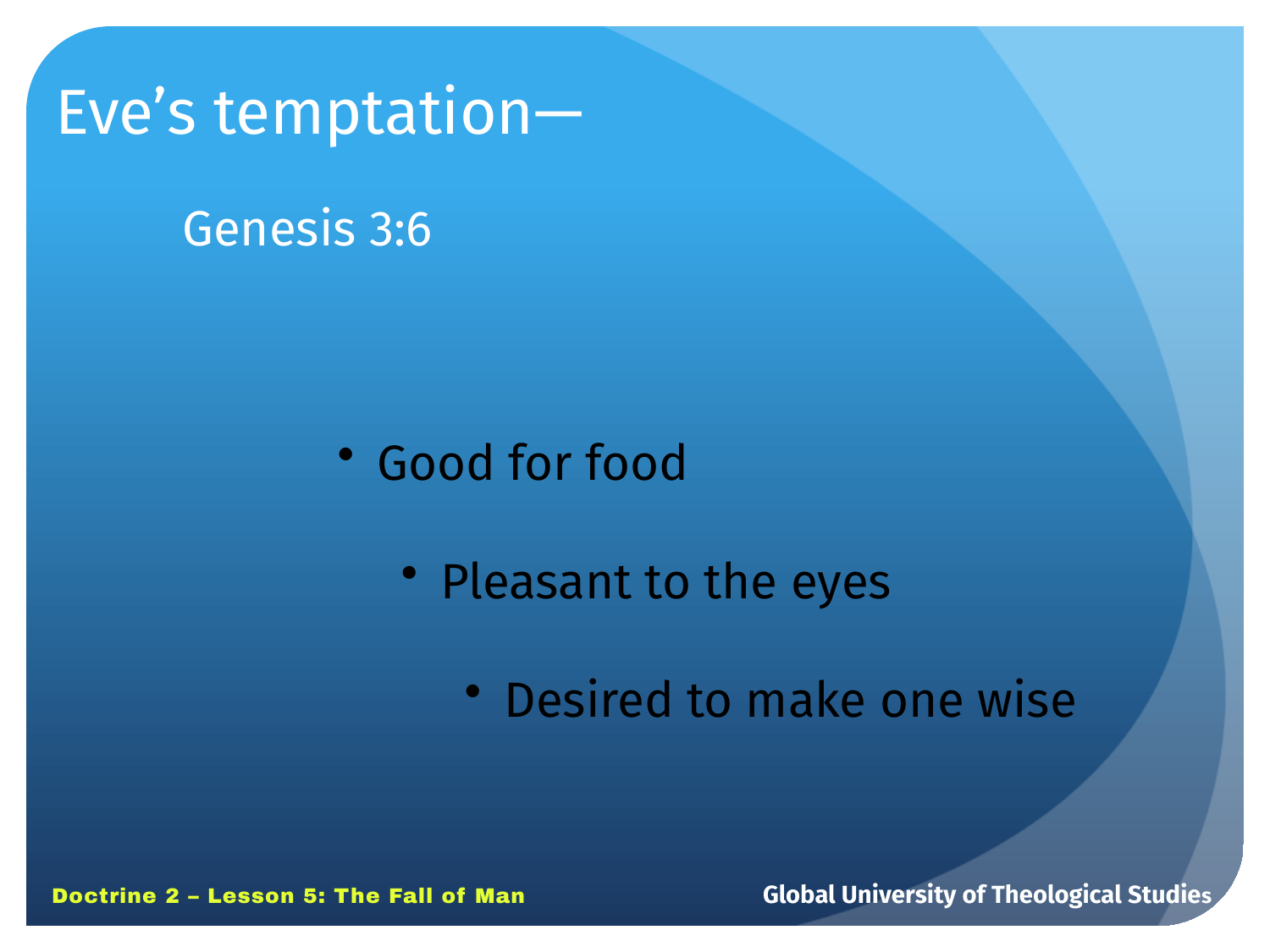

Eve’s temptation—
	Genesis 3:6
Good for food
Pleasant to the eyes
Desired to make one wise
Doctrine 2 – Lesson 5: The Fall of Man                               Global University of Theological Studies